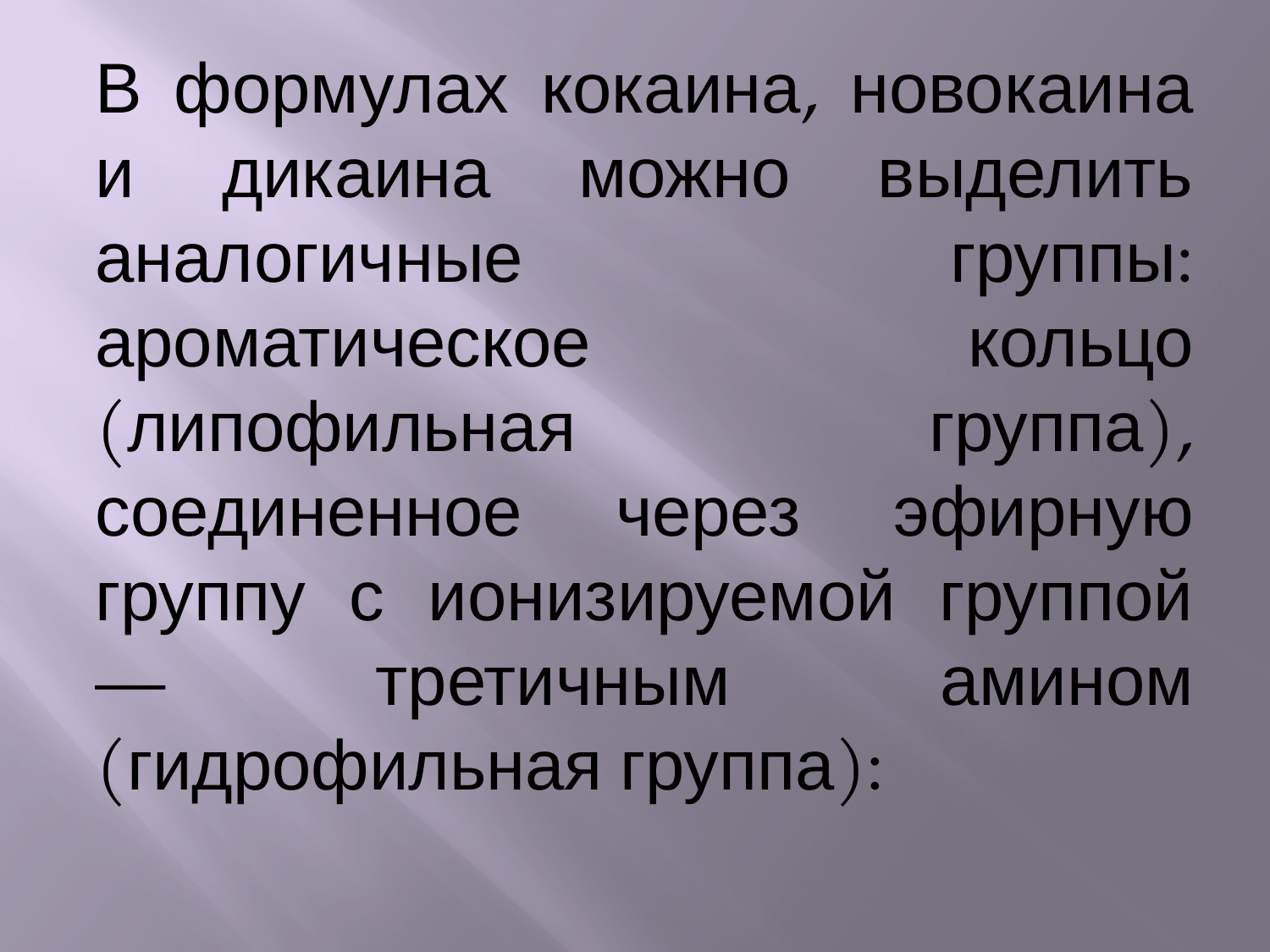

В формулах кокаина, новокаина и дикаина можно выделить аналогичные группы: ароматическое кольцо (липофильная группа), соединенное через эфирную группу с ионизируемой группой — третичным амином (гидрофильная группа):

#